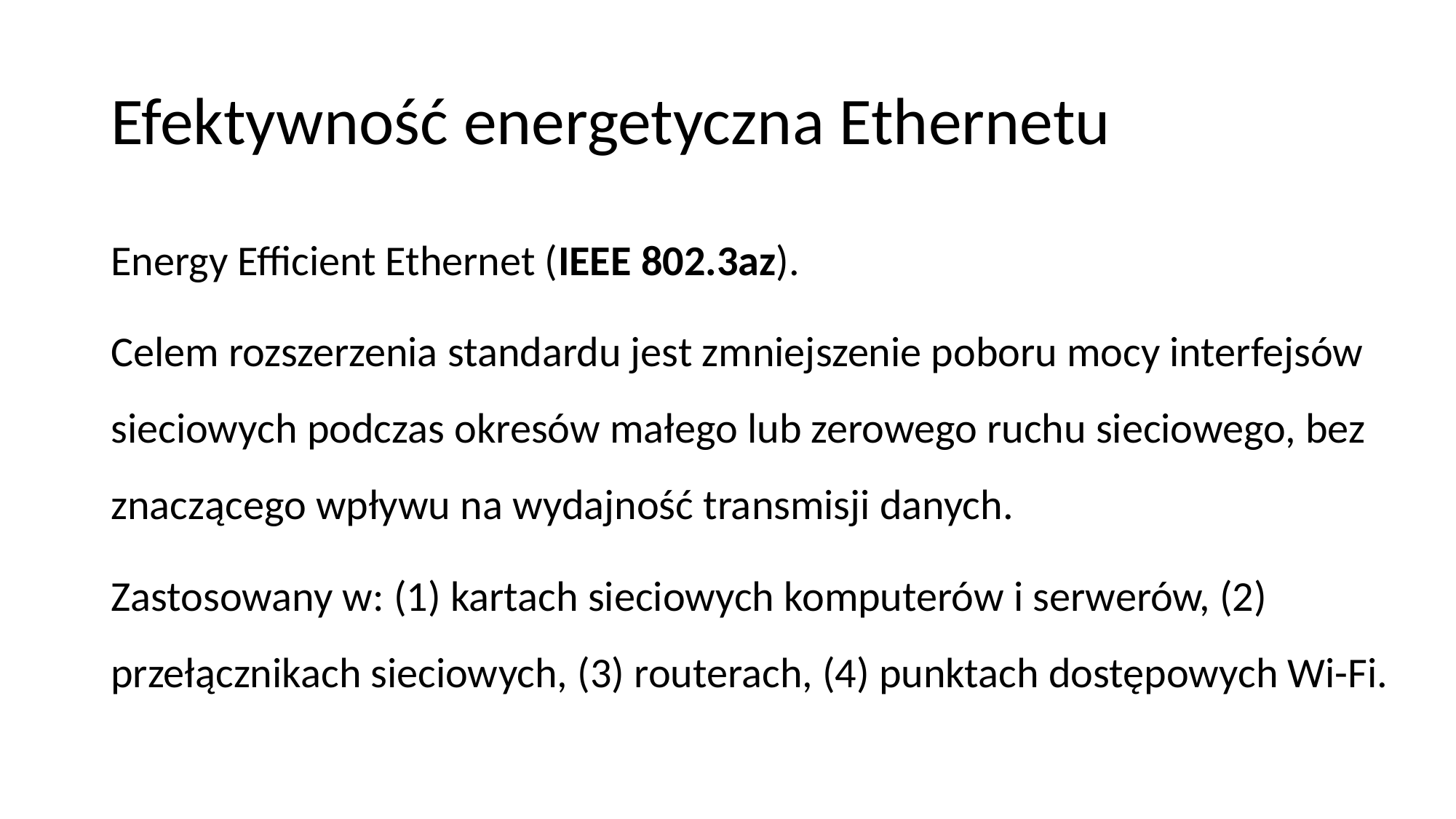

# Efektywność energetyczna Ethernetu
Energy Efficient Ethernet (IEEE 802.3az).
Celem rozszerzenia standardu jest zmniejszenie poboru mocy interfejsów sieciowych podczas okresów małego lub zerowego ruchu sieciowego, bez znaczącego wpływu na wydajność transmisji danych.
Zastosowany w: (1) kartach sieciowych komputerów i serwerów, (2) przełącznikach sieciowych, (3) routerach, (4) punktach dostępowych Wi-Fi.